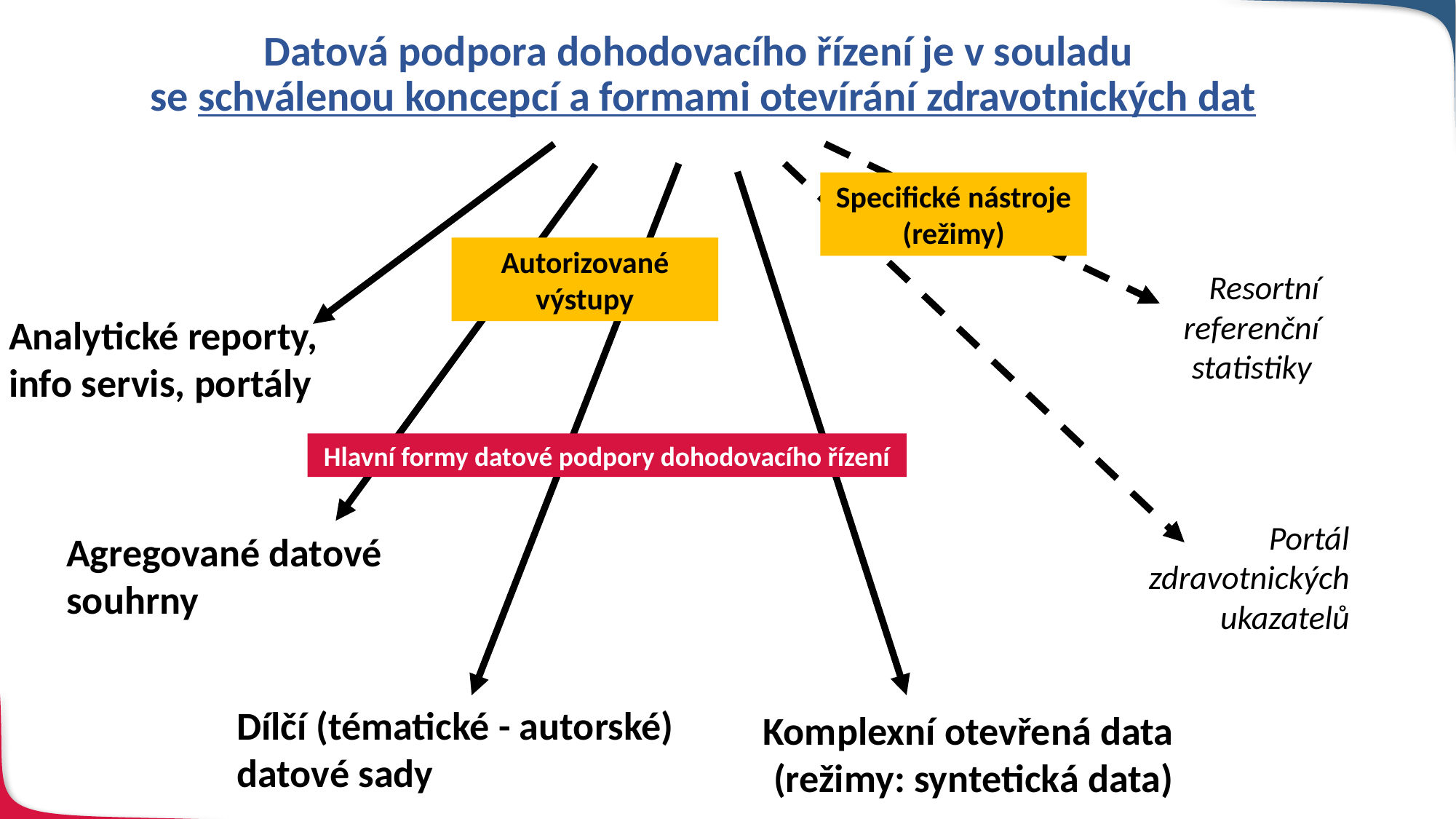

Datová podpora dohodovacího řízení je v souladu
se schválenou koncepcí a formami otevírání zdravotnických dat

Specifické nástroje (režimy)
Autorizované výstupy
Resortní referenční statistiky
Analytické reporty, info servis, portály
Hlavní formy datové podpory dohodovacího řízení
Portál zdravotnických ukazatelů

Agregované datové souhrny

Dílčí (tématické - autorské) datové sady
Komplexní otevřená data
(režimy: syntetická data)